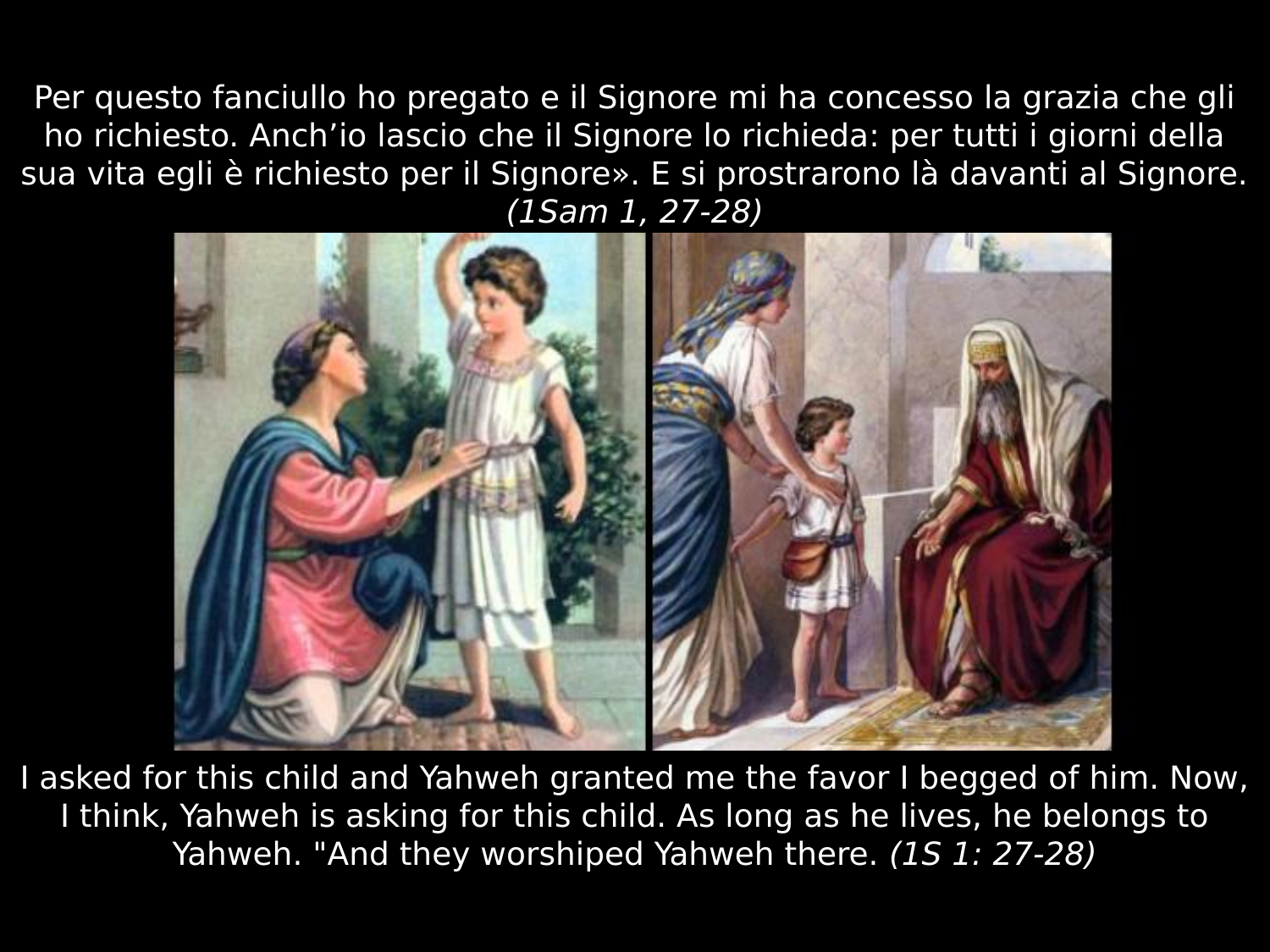

# Per questo fanciullo ho pregato e il Signore mi ha concesso la grazia che gli ho richiesto. Anch’io lascio che il Signore lo richieda: per tutti i giorni della sua vita egli è richiesto per il Signore». E si prostrarono là davanti al Signore. (1Sam 1, 27-28)
I asked for this child and Yahweh granted me the favor I begged of him. Now, I think, Yahweh is asking for this child. As long as he lives, he belongs to Yahweh. "And they worshiped Yahweh there. (1S 1: 27-28)